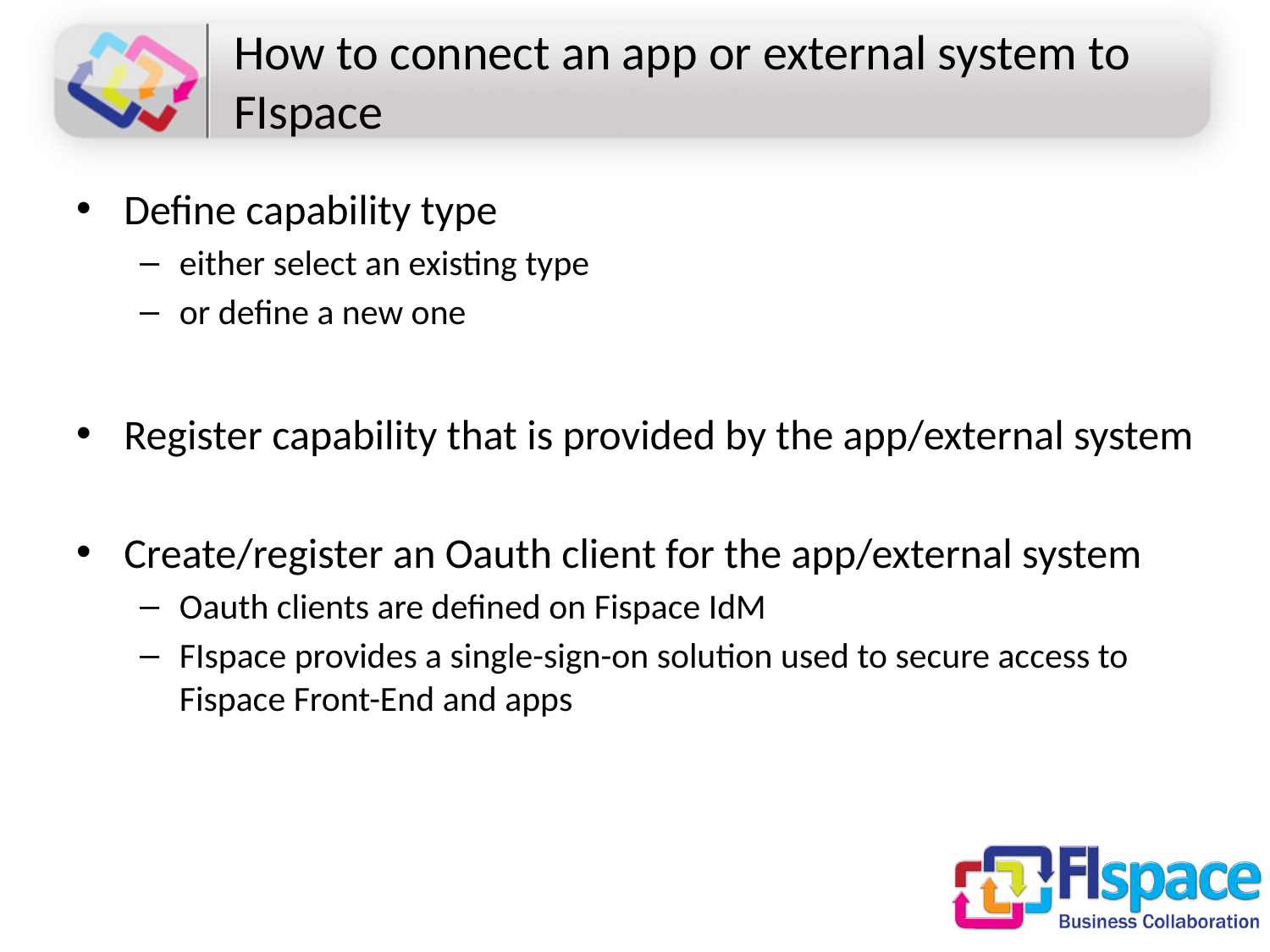

# How to connect an app or external system to FIspace
Define capability type
either select an existing type
or define a new one

Register capability that is provided by the app/external system

Create/register an Oauth client for the app/external system
Oauth clients are defined on Fispace IdM
FIspace provides a single-sign-on solution used to secure access to Fispace Front-End and apps